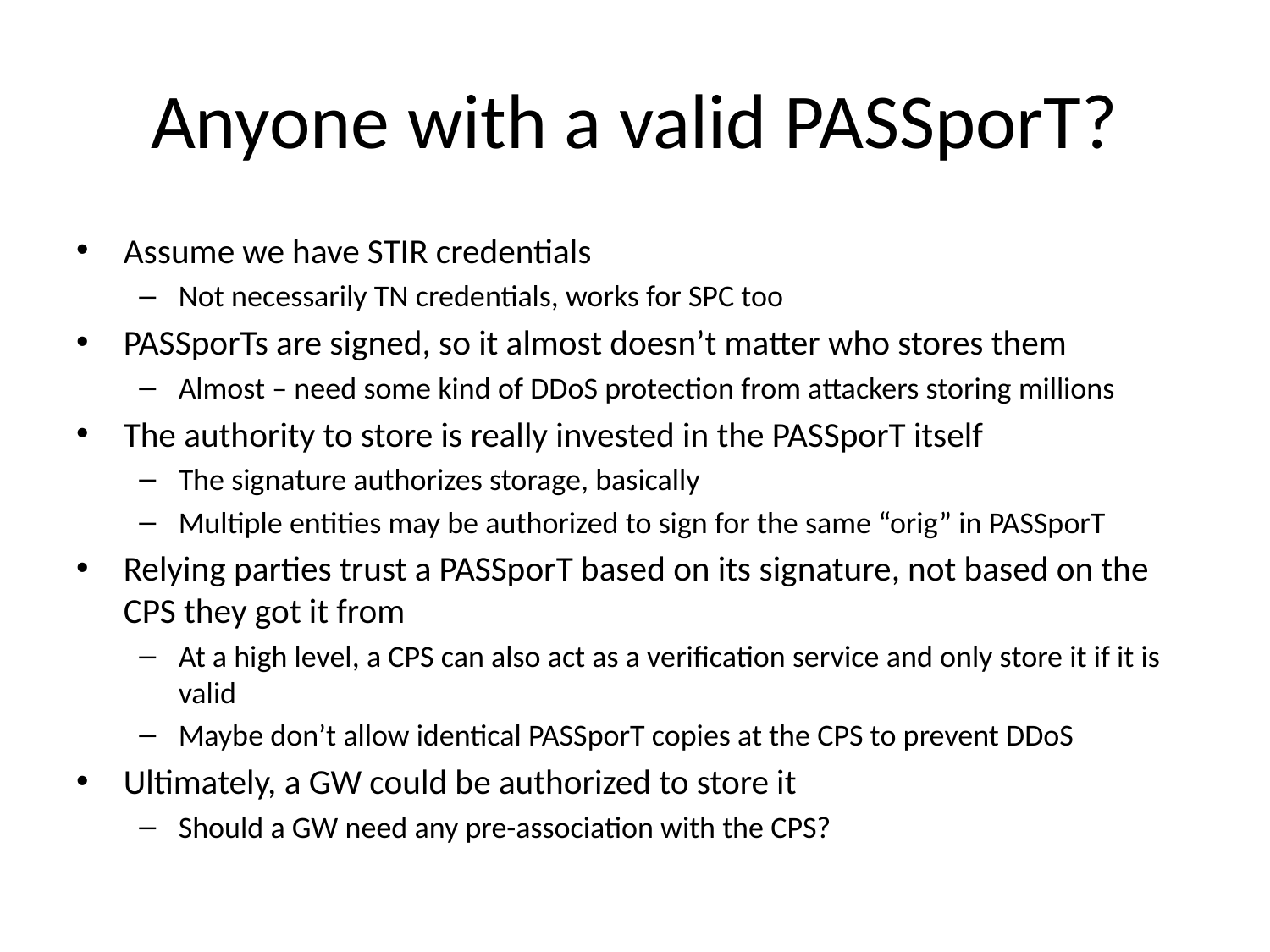

# Anyone with a valid PASSporT?
Assume we have STIR credentials
Not necessarily TN credentials, works for SPC too
PASSporTs are signed, so it almost doesn’t matter who stores them
Almost – need some kind of DDoS protection from attackers storing millions
The authority to store is really invested in the PASSporT itself
The signature authorizes storage, basically
Multiple entities may be authorized to sign for the same “orig” in PASSporT
Relying parties trust a PASSporT based on its signature, not based on the CPS they got it from
At a high level, a CPS can also act as a verification service and only store it if it is valid
Maybe don’t allow identical PASSporT copies at the CPS to prevent DDoS
Ultimately, a GW could be authorized to store it
Should a GW need any pre-association with the CPS?